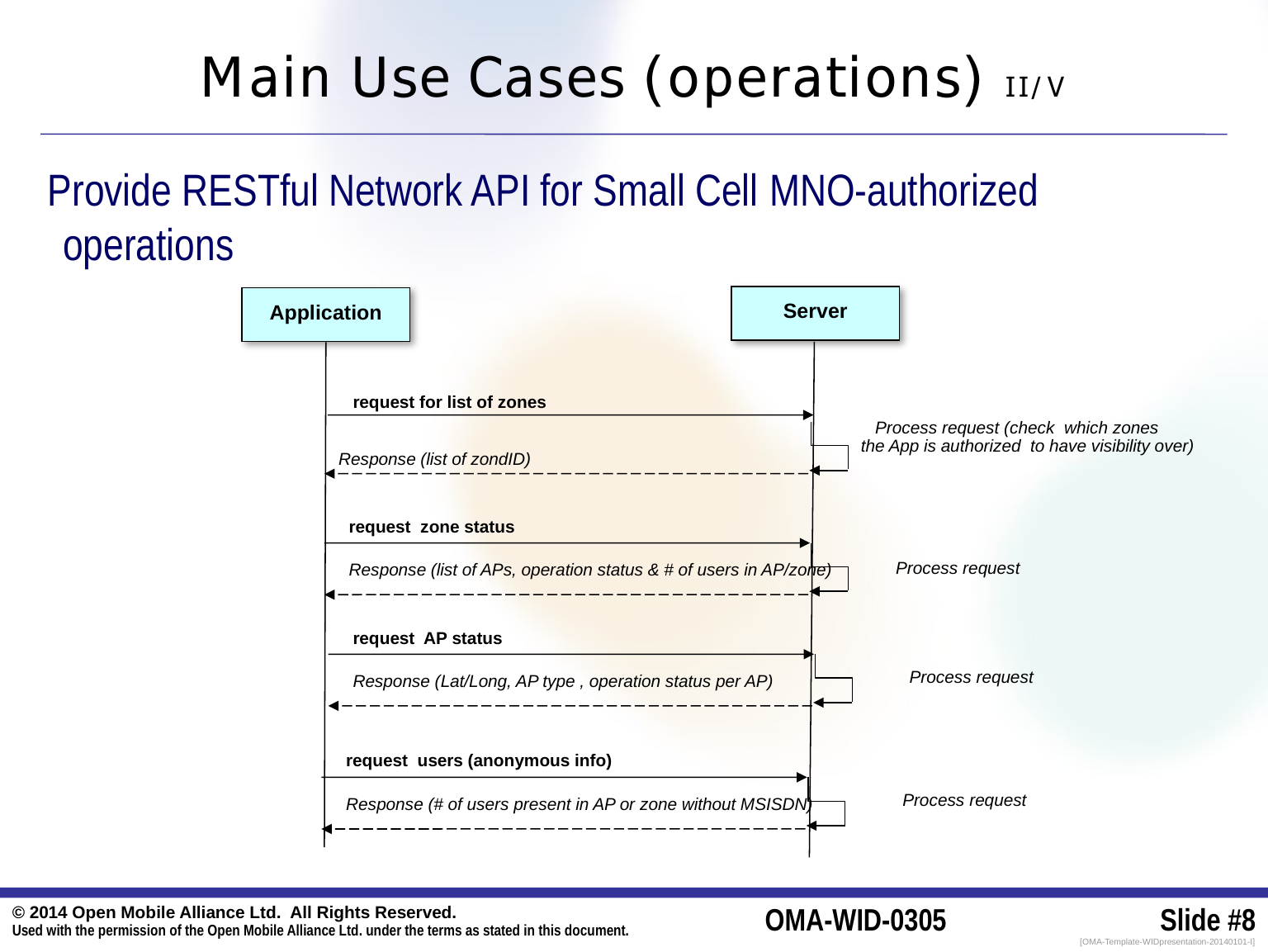

# Main Use Cases (operations) II/V
Provide RESTful Network API for Small Cell MNO-authorized operations
Server
Application

   request for list of zones

   Process request (check  which zones
the App is authorized  to have visibility over)
   Response (list of zondID)

   request  zone status

   Response (list of APs, operation status & # of users in AP/zone)
   Process request

   request  AP status

   Response (Lat/Long, AP type , operation status per AP)
   Process request

   request  users (anonymous info)

   Response (# of users present in AP or zone without MSISDN)
   Process request